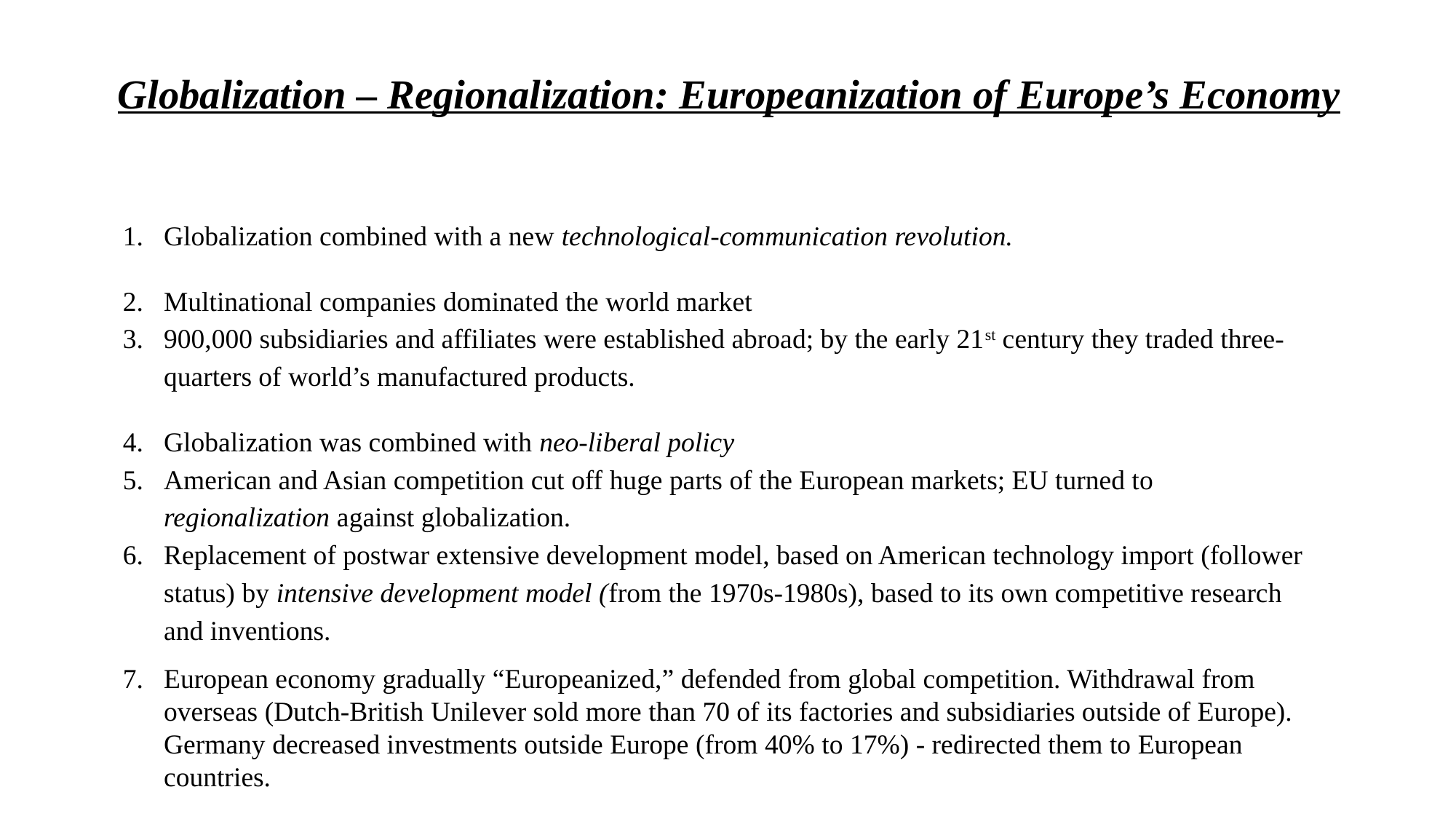

# Globalization – Regionalization: Europeanization of Europe’s Economy
Globalization combined with a new technological-communication revolution.
Multinational companies dominated the world market
900,000 subsidiaries and affiliates were established abroad; by the early 21st century they traded three-quarters of world’s manufactured products.
Globalization was combined with neo-liberal policy
American and Asian competition cut off huge parts of the European markets; EU turned to regionalization against globalization.
Replacement of postwar extensive development model, based on American technology import (follower status) by intensive development model (from the 1970s-1980s), based to its own competitive research and inventions.
European economy gradually “Europeanized,” defended from global competition. Withdrawal from overseas (Dutch-British Unilever sold more than 70 of its factories and subsidiaries outside of Europe). Germany decreased investments outside Europe (from 40% to 17%) - redirected them to European countries.